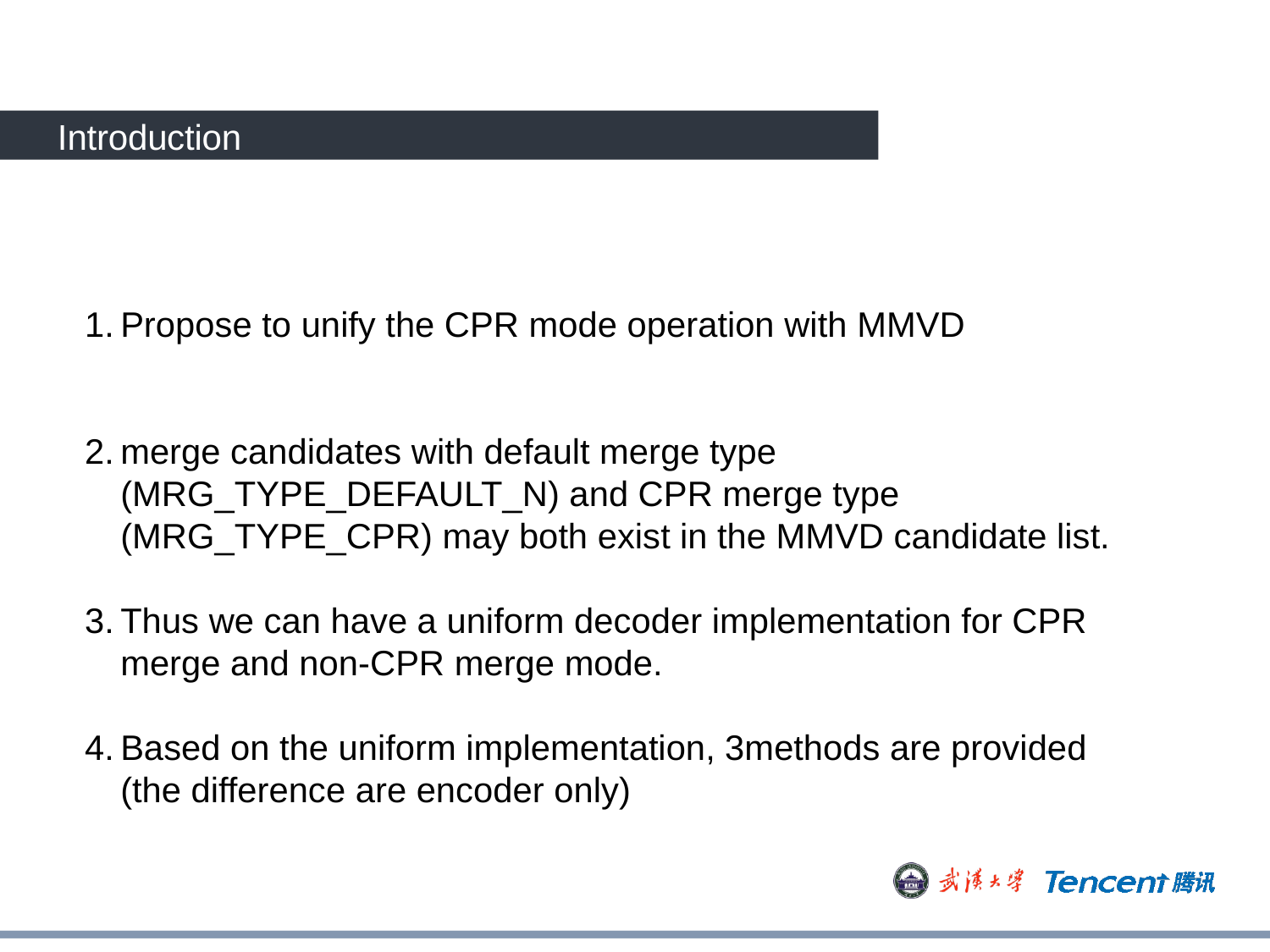

# Introduction

Propose to unify the CPR mode operation with MMVD

merge candidates with default merge type (MRG_TYPE_DEFAULT_N) and CPR merge type (MRG_TYPE_CPR) may both exist in the MMVD candidate list.

Thus we can have a uniform decoder implementation for CPR merge and non-CPR merge mode.

Based on the uniform implementation, 3methods are provided (the difference are encoder only)